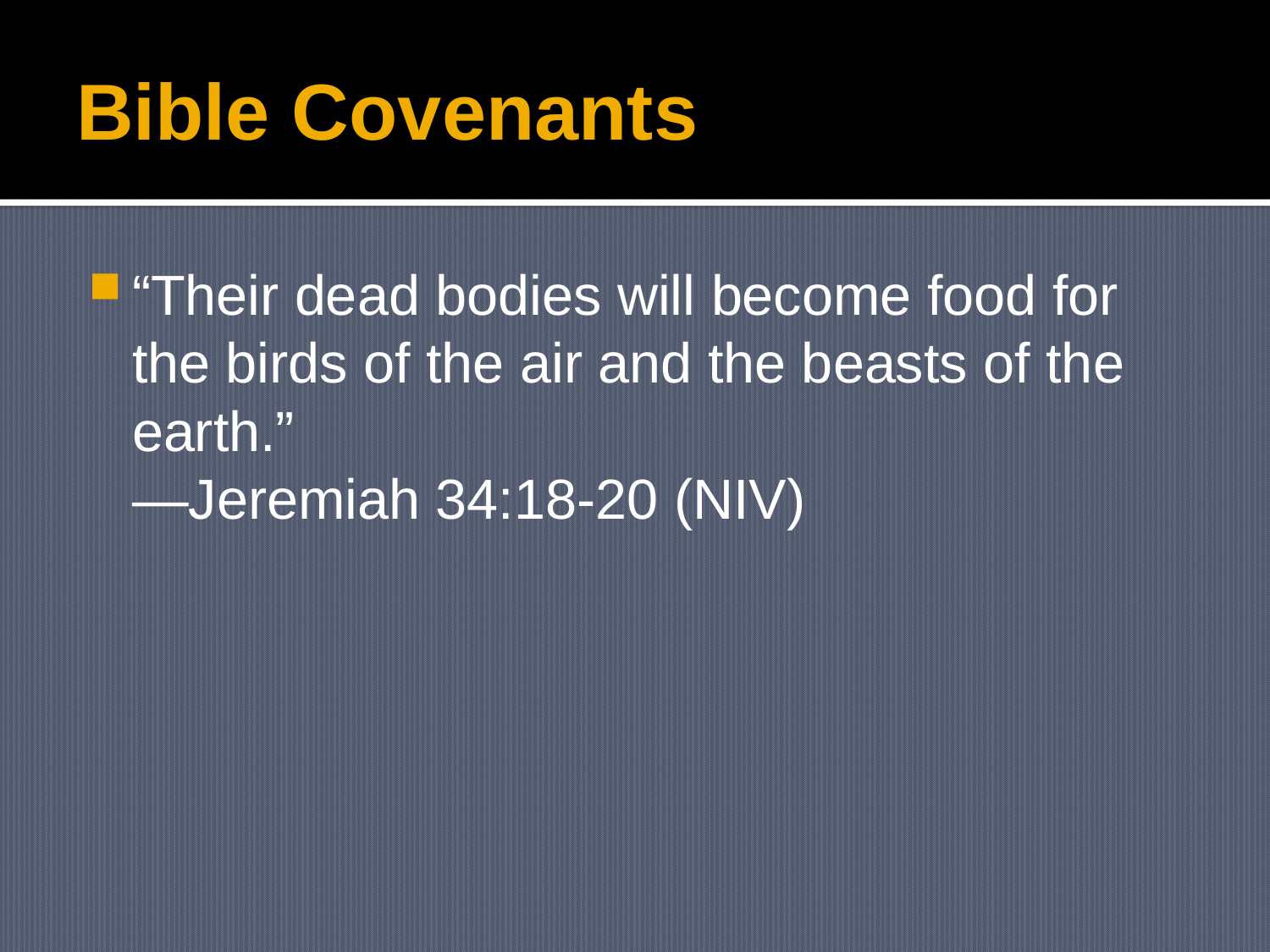

# Bible Covenants
“Their dead bodies will become food for the birds of the air and the beasts of the earth.”
—Jeremiah 34:18-20 (NIV)